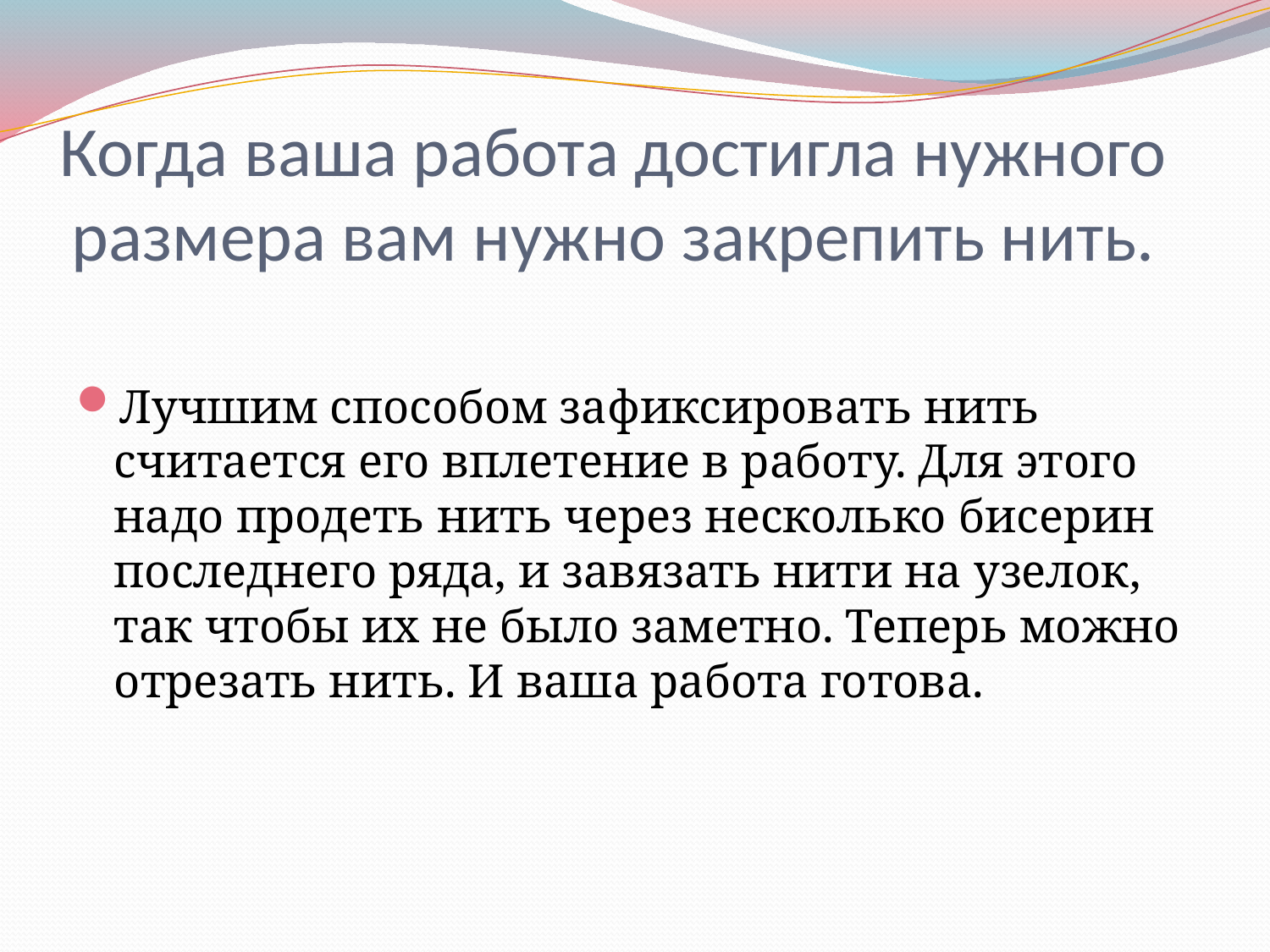

# Когда ваша работа достигла нужного размера вам нужно закрепить нить.

Лучшим способом зафиксировать нить считается его вплетение в работу. Для этого надо продеть нить через несколько бисерин последнего ряда, и завязать нити на узелок, так чтобы их не было заметно. Теперь можно отрезать нить. И ваша работа готова.